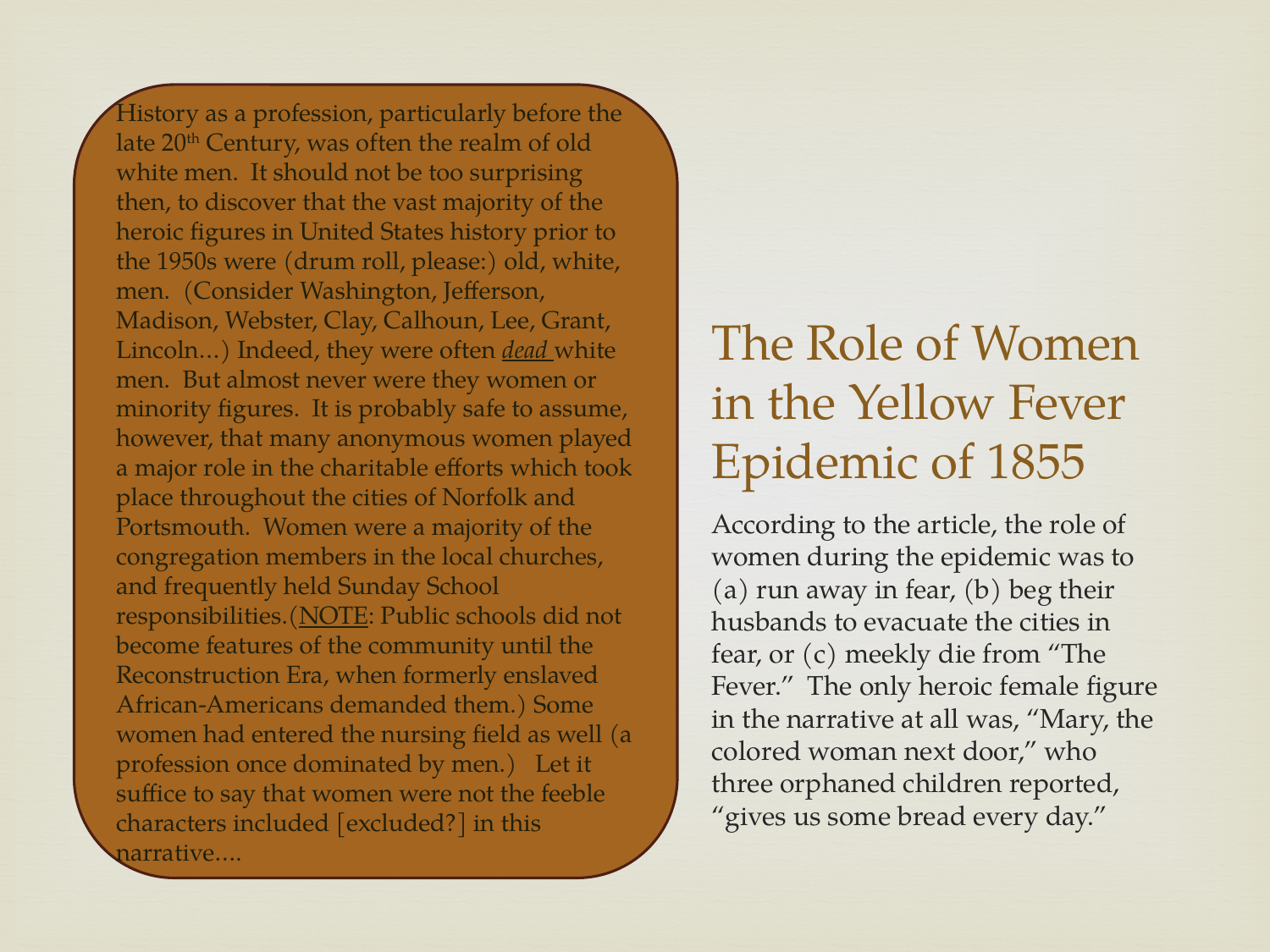

History as a profession, particularly before the late 20th Century, was often the realm of old white men.  It should not be too surprising then, to discover that the vast majority of the heroic figures in United States history prior to the 1950s were (drum roll, please:) old, white, men.  (Consider Washington, Jefferson, Madison, Webster, Clay, Calhoun, Lee, Grant, Lincoln…) Indeed, they were often dead white men.  But almost never were they women or minority figures.  It is probably safe to assume, however, that many anonymous women played a major role in the charitable efforts which took place throughout the cities of Norfolk and Portsmouth.  Women were a majority of the congregation members in the local churches, and frequently held Sunday School responsibilities.(NOTE: Public schools did not become features of the community until the Reconstruction Era, when formerly enslaved African-Americans demanded them.) Some women had entered the nursing field as well (a profession once dominated by men.)   Let it suffice to say that women were not the feeble characters included [excluded?] in this narrative….
# The Role of Women in the Yellow Fever Epidemic of 1855
According to the article, the role of women during the epidemic was to (a) run away in fear, (b) beg their husbands to evacuate the cities in fear, or (c) meekly die from “The Fever.”  The only heroic female figure in the narrative at all was, “Mary, the colored woman next door,” who three orphaned children reported, “gives us some bread every day.”